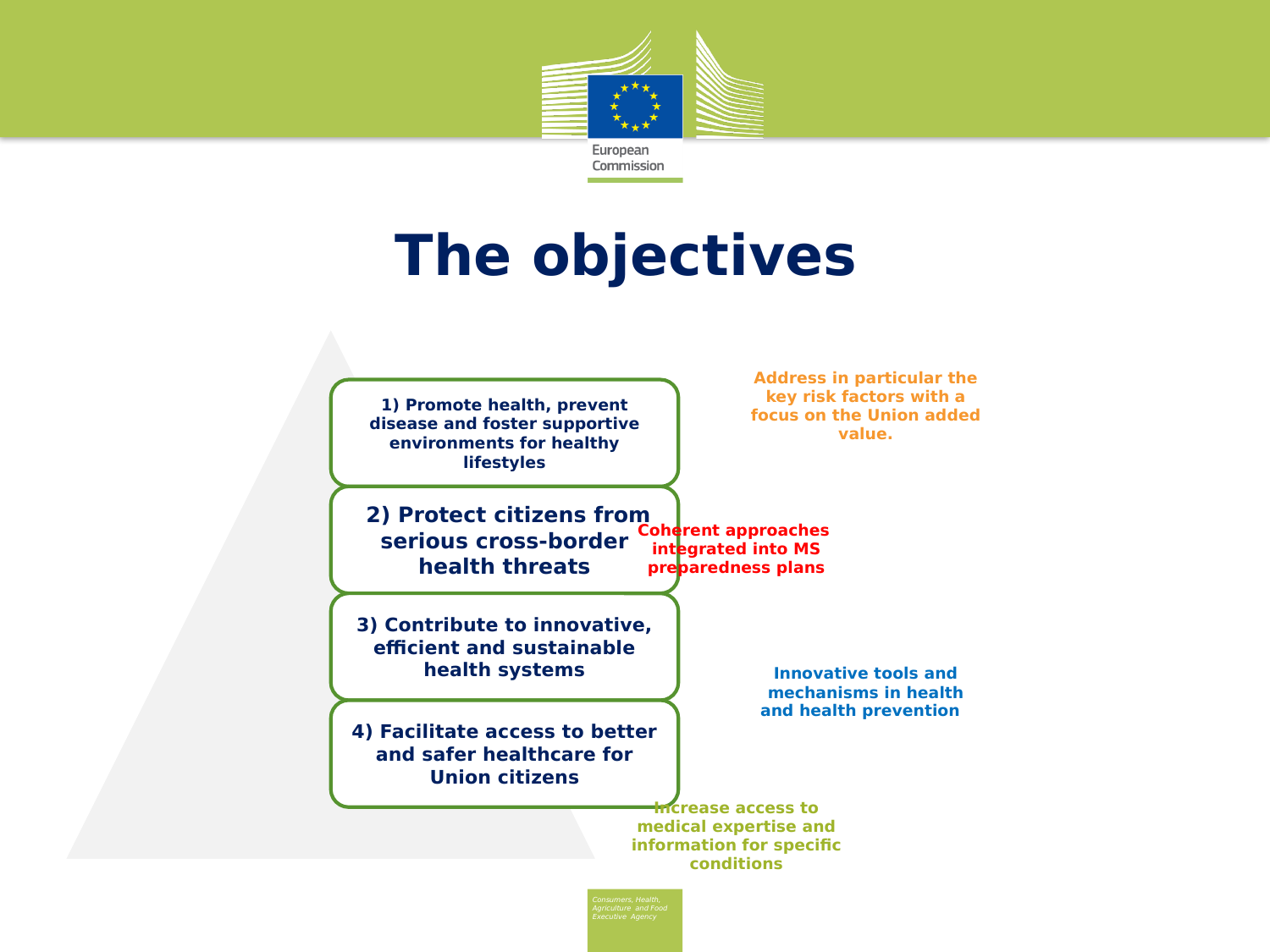

# The objectives
Address in particular the key risk factors with a focus on the Union added value.
Innovative tools and mechanisms in health and health prevention
Increase access to medical expertise and information for specific conditions
1) Promote health, prevent disease and foster supportive environments for healthy lifestyles
3) Contribute to innovative, efficient and sustainable health systems
4) Facilitate access to better and safer healthcare for Union citizens